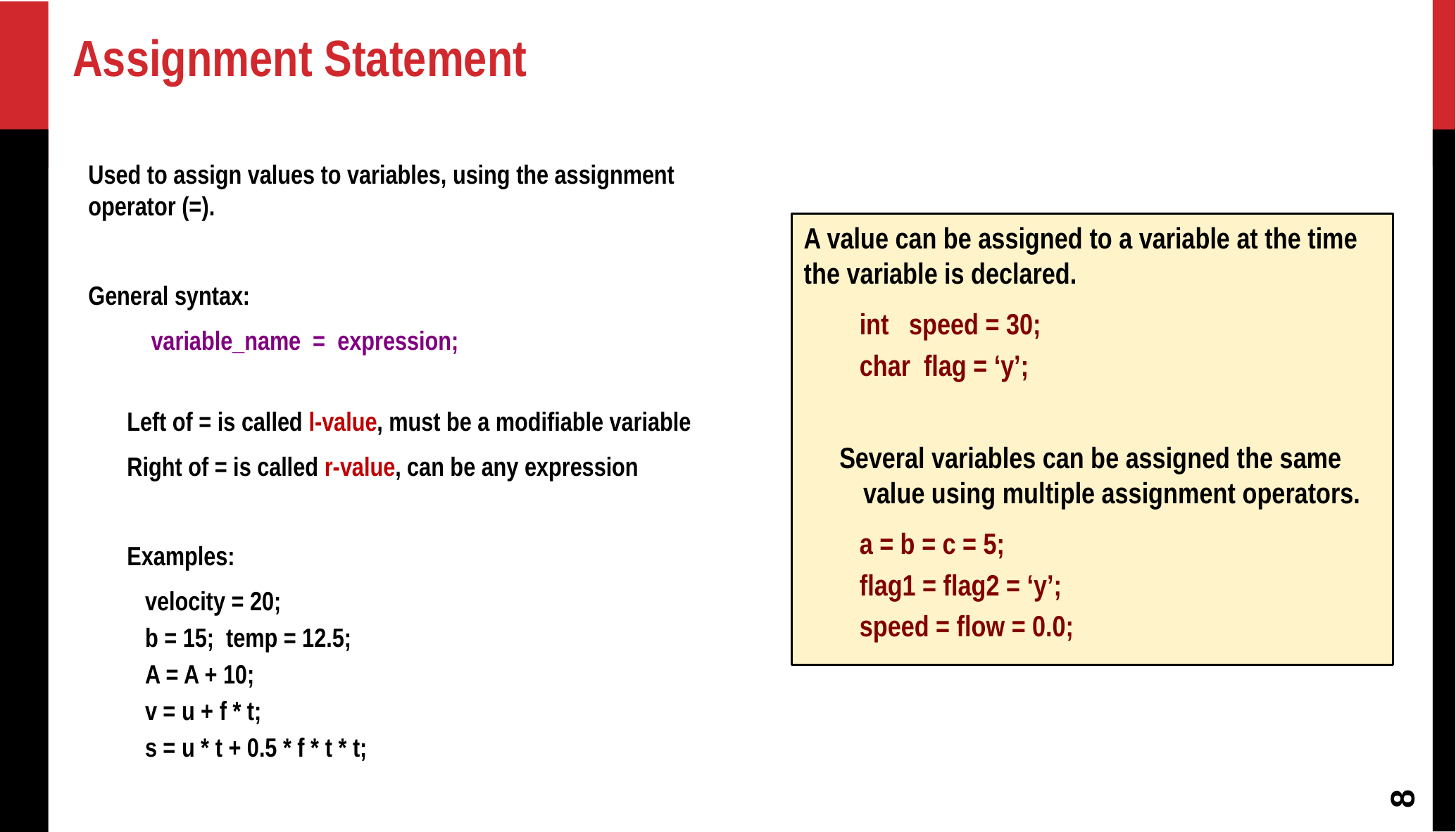

Assignment Statement
Used to assign values to variables, using the assignment operator (=).

General syntax:
    variable_name  =  expression;

Left of = is called l-value, must be a modifiable variable
Right of = is called r-value, can be any expression

Examples:
   velocity = 20;
   b = 15;  temp = 12.5;
   A = A + 10;
   v = u + f * t;
   s = u * t + 0.5 * f * t * t;
A value can be assigned to a variable at the time the variable is declared.
   int   speed = 30;
   char  flag = ‘y’;

Several variables can be assigned the same value using multiple assignment operators.
   a = b = c = 5;
   flag1 = flag2 = ‘y’;
   speed = flow = 0.0;
8